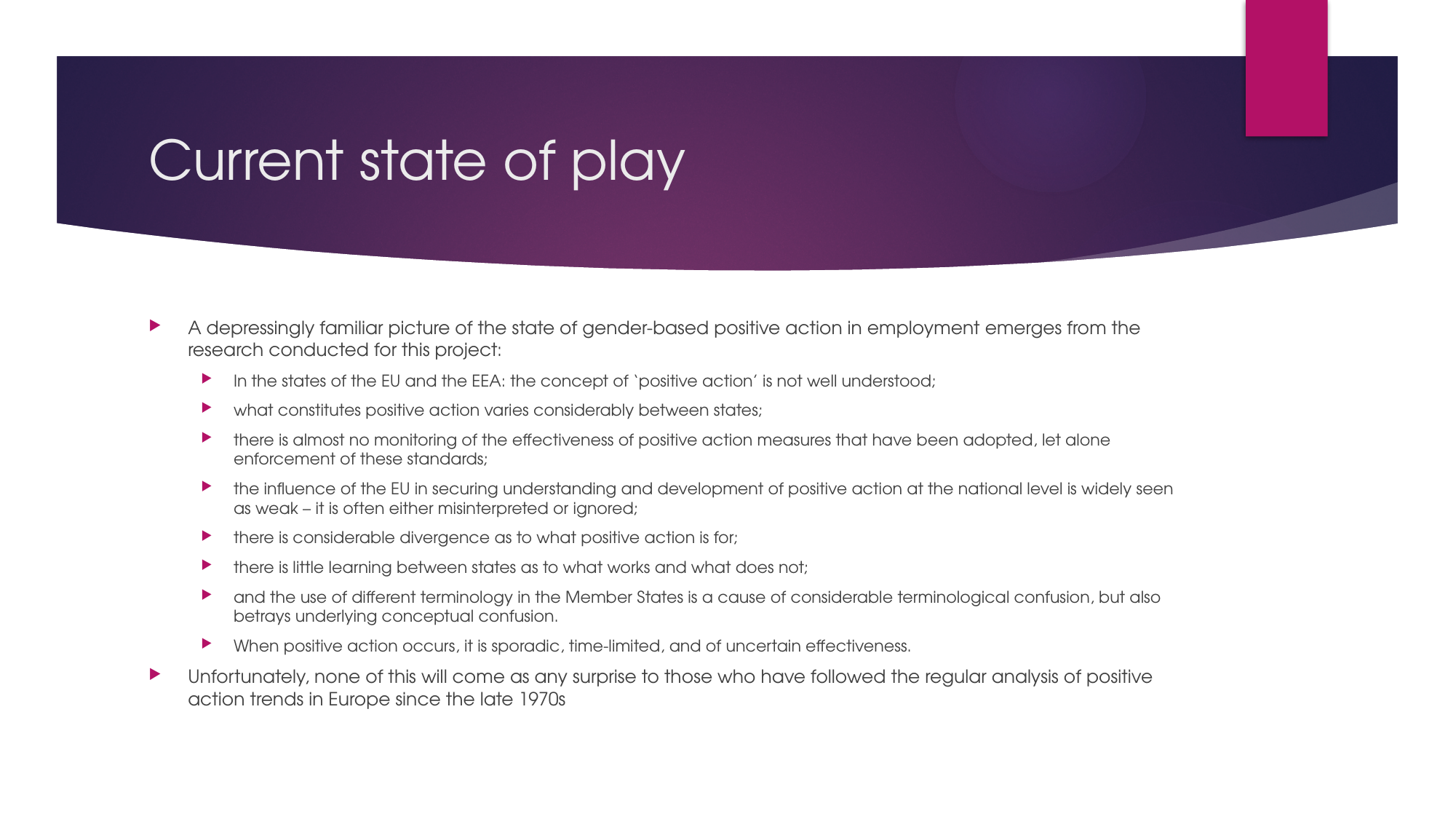

# Current state of play
A depressingly familiar picture of the state of gender-based positive action in employment emerges from the research conducted for this project:
In the states of the EU and the EEA: the concept of ‘positive action’ is not well understood;
what constitutes positive action varies considerably between states;
there is almost no monitoring of the effectiveness of positive action measures that have been adopted, let alone enforcement of these standards;
the influence of the EU in securing understanding and development of positive action at the national level is widely seen as weak – it is often either misinterpreted or ignored;
there is considerable divergence as to what positive action is for;
there is little learning between states as to what works and what does not;
and the use of different terminology in the Member States is a cause of considerable terminological confusion, but also betrays underlying conceptual confusion.
When positive action occurs, it is sporadic, time-limited, and of uncertain effectiveness.
Unfortunately, none of this will come as any surprise to those who have followed the regular analysis of positive action trends in Europe since the late 1970s